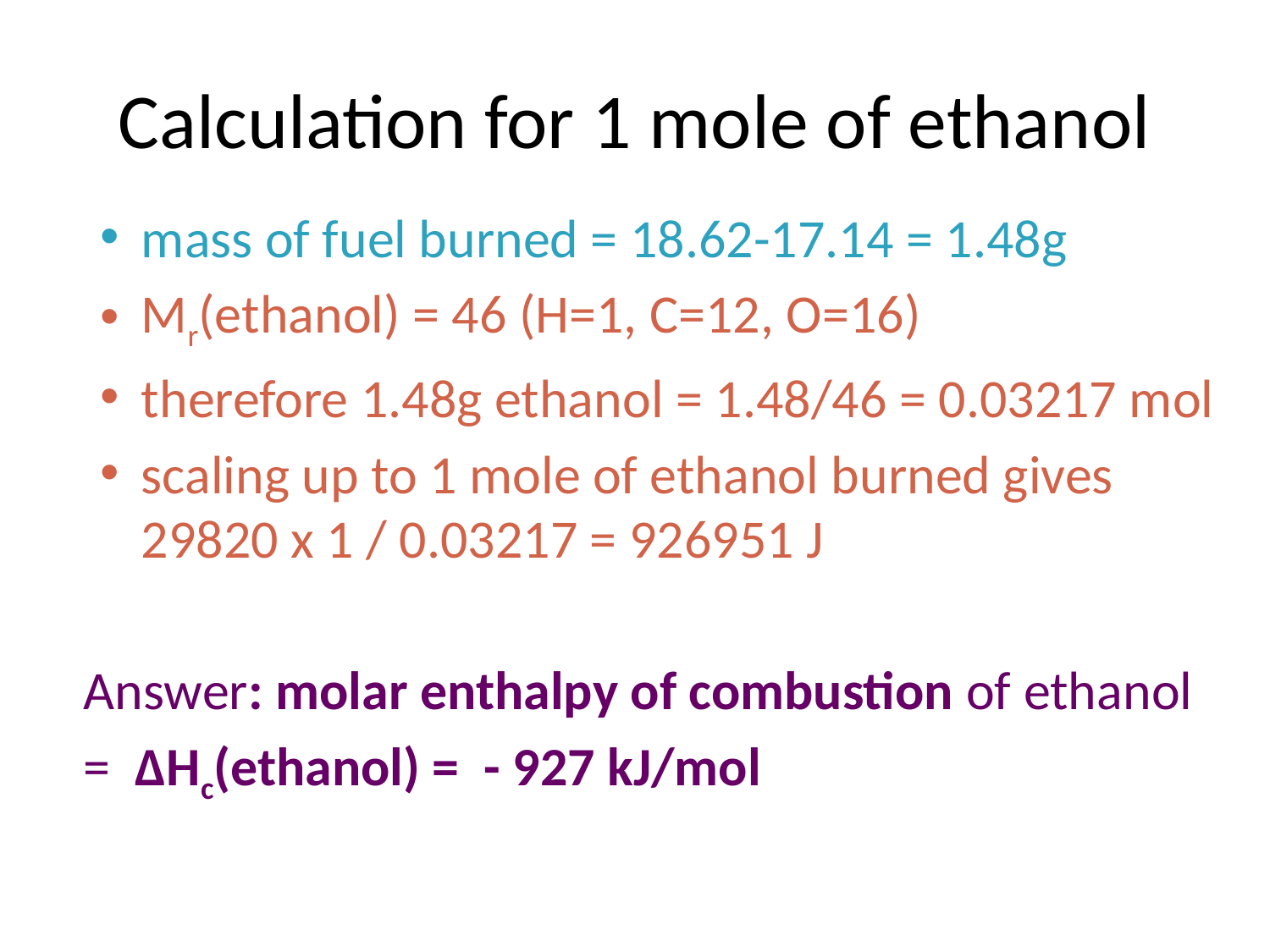

# Calculation for 1 mole of ethanol
mass of fuel burned = 18.62-17.14 = 1.48g
Mr(ethanol) = 46 (H=1, C=12, O=16)
therefore 1.48g ethanol = 1.48/46 = 0.03217 mol
scaling up to 1 mole of ethanol burned gives 29820 x 1 / 0.03217 = 926951 J

    Answer: molar enthalpy of combustion of ethanol
    =  ΔHc(ethanol) =  - 927 kJ/mol